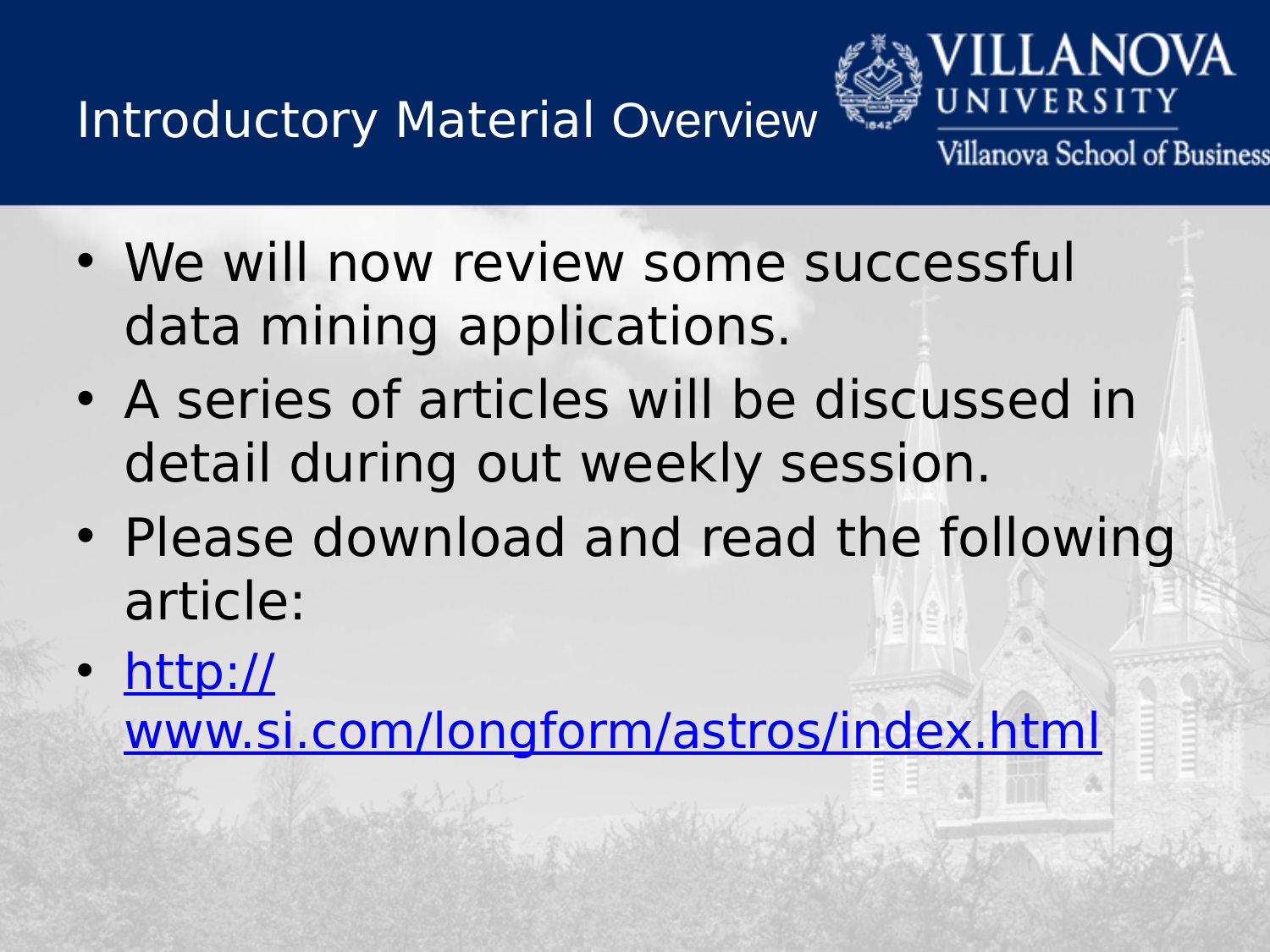

# Introductory Material Overview
We will now review some successful data mining applications.
A series of articles will be discussed in detail during out weekly session.
Please download and read the following article:
http://www.si.com/longform/astros/index.html